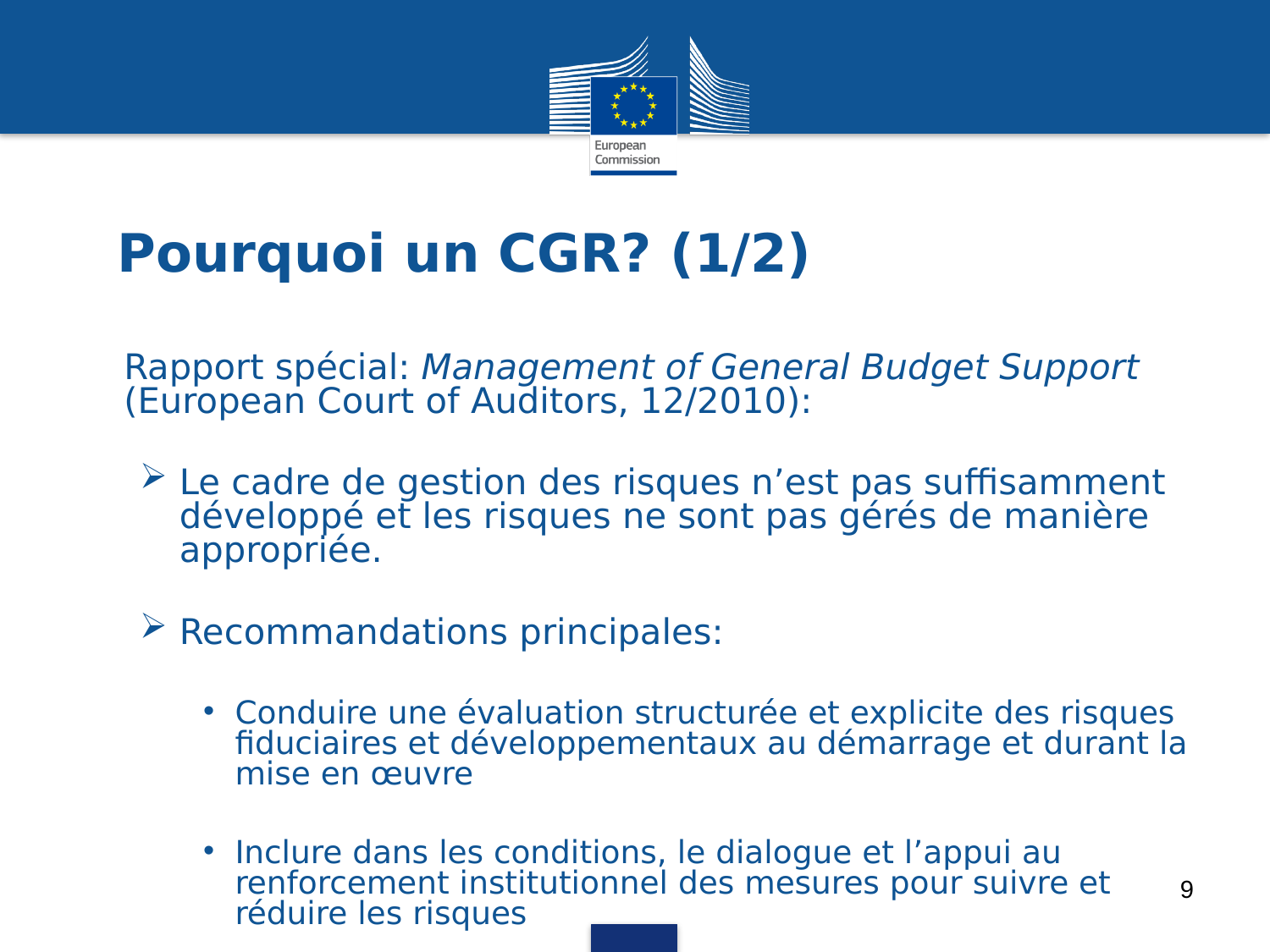

# Pourquoi un CGR? (1/2)
Rapport spécial: Management of General Budget Support (European Court of Auditors, 12/2010):

Le cadre de gestion des risques n’est pas suffisamment développé et les risques ne sont pas gérés de manière appropriée.

Recommandations principales:

Conduire une évaluation structurée et explicite des risques fiduciaires et développementaux au démarrage et durant la mise en œuvre

Inclure dans les conditions, le dialogue et l’appui au renforcement institutionnel des mesures pour suivre et réduire les risques

9